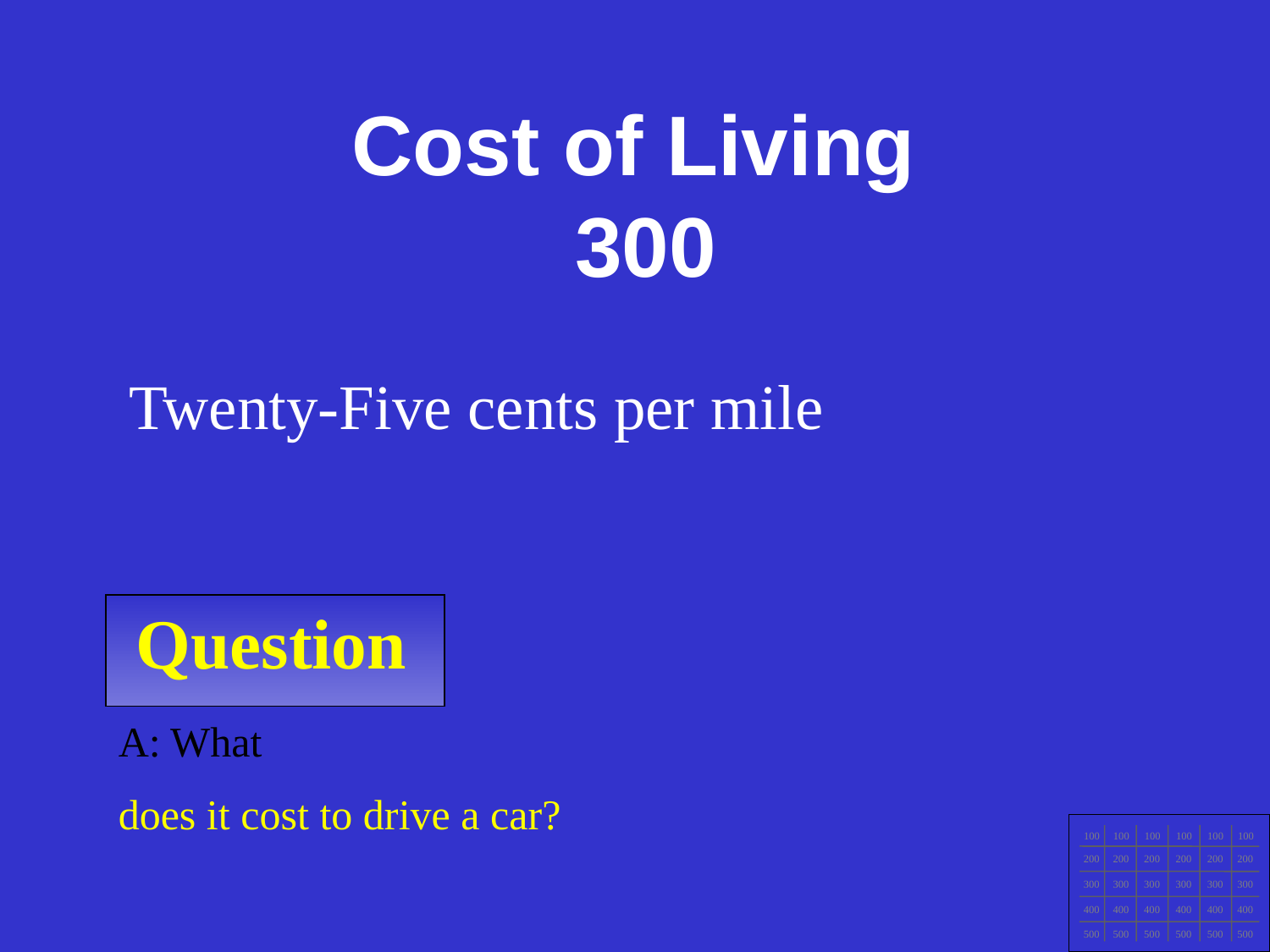

Cost of Living
300
Twenty-Five cents per mile
Question

A: What
does it cost to drive a car?

100
100
100
100
100
100

200
200
200
200
200
200

300
300
300
300
300
300

400
400
400
400
400
400

500
500
500
500
500
500